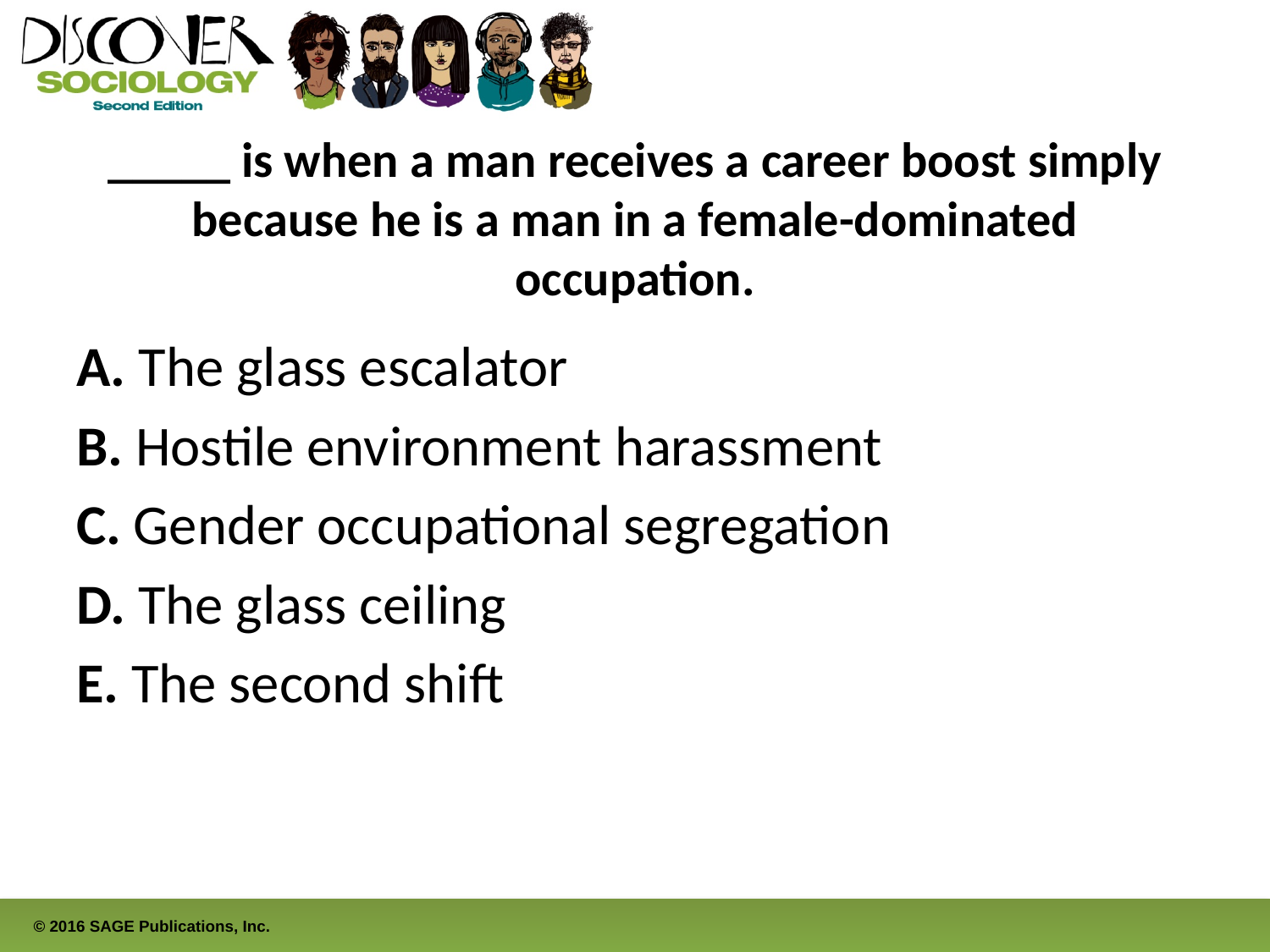

# _____ is when a man receives a career boost simply because he is a man in a female-dominated occupation.
A. The glass escalator
B. Hostile environment harassment
C. Gender occupational segregation
D. The glass ceiling
E. The second shift